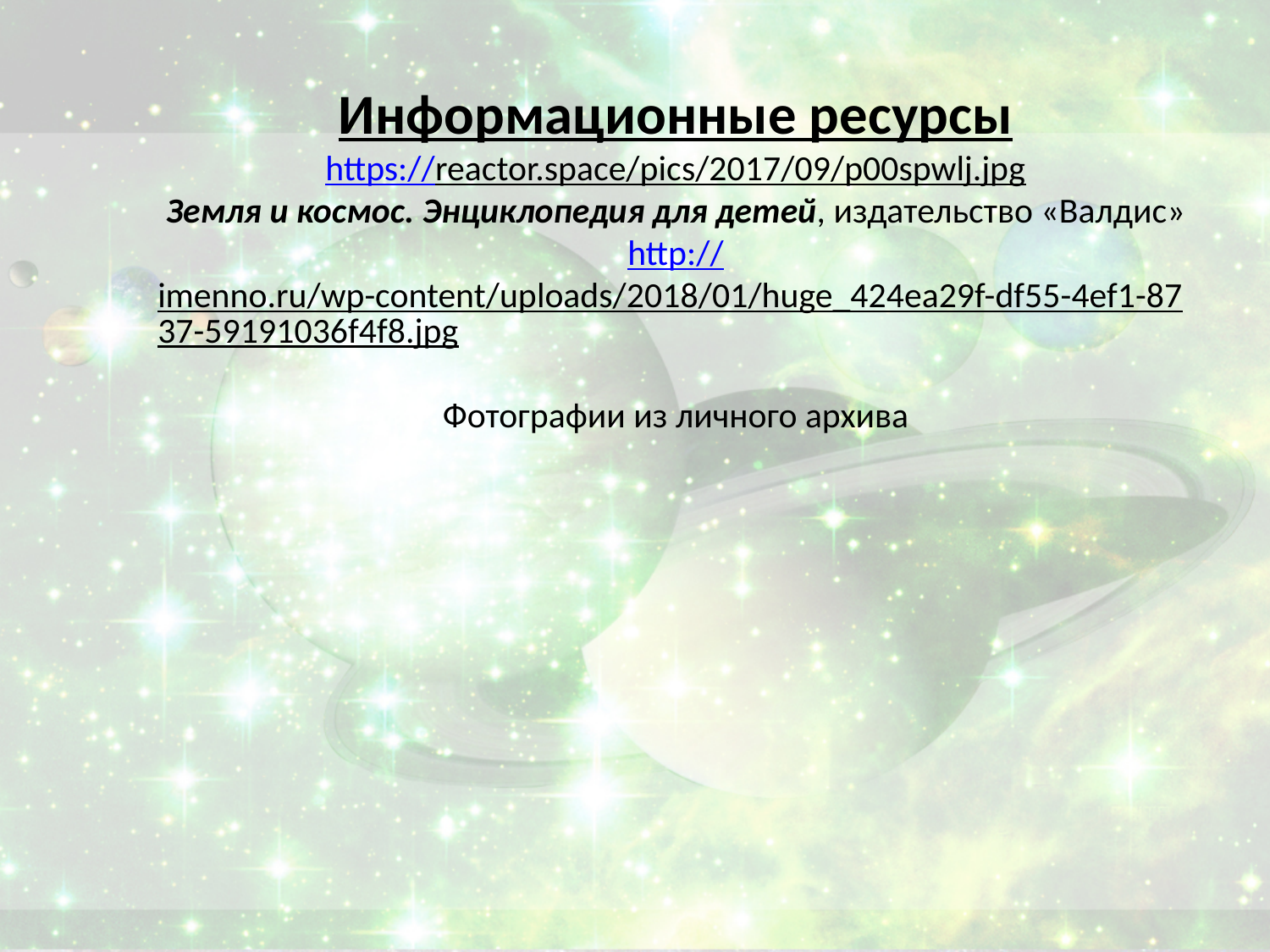

# Информационные ресурсы https://reactor.space/pics/2017/09/p00spwlj.jpg Земля и космос. Энциклопедия для детей, издательство «Валдис» http://imenno.ru/wp-content/uploads/2018/01/huge_424ea29f-df55-4ef1-8737-59191036f4f8.jpg Фотографии из личного архива